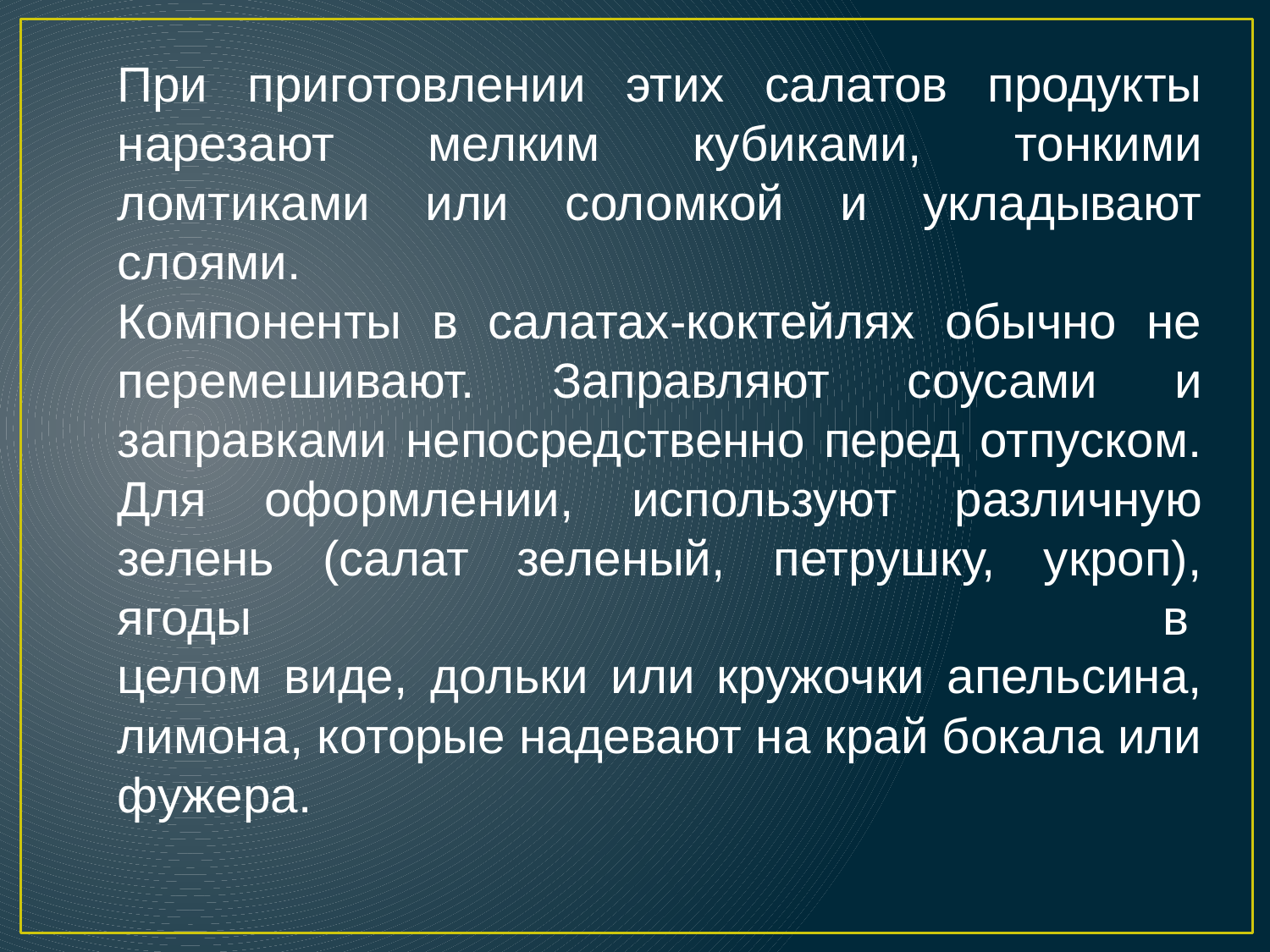

При приготовлении этих салатов продукты нарезают мелким кубиками, тонкими ломтиками или соломкой и укладывают слоями.
Компоненты в салатах-коктейлях обычно не перемешивают. Заправляют соусами и заправками непосредственно перед отпуском. Для оформлении, используют различную зелень (салат зеленый, петрушку, укроп), ягоды в 
целом виде, дольки или кружочки апельсина, лимона, которые надевают на край бокала или фужера.